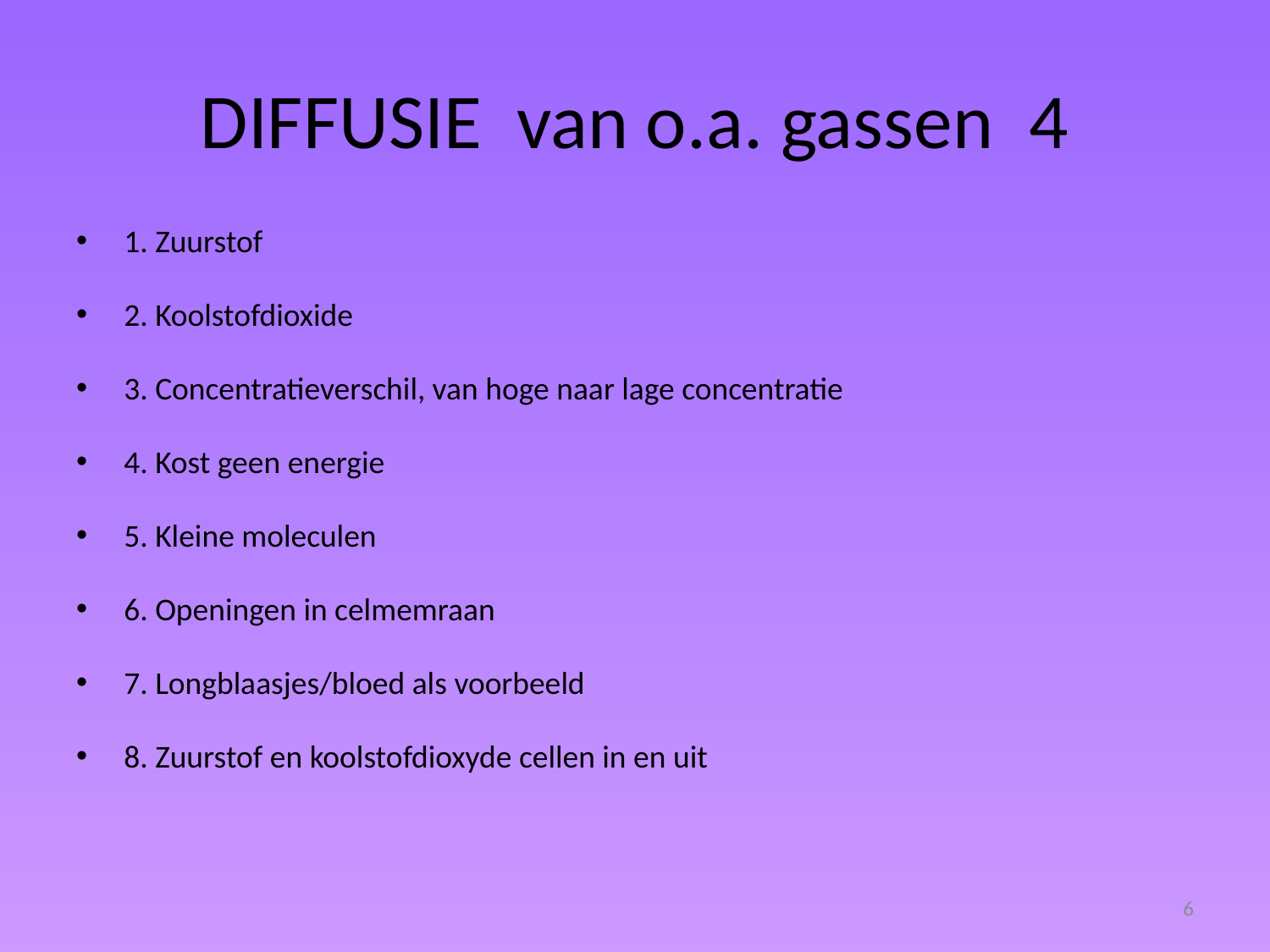

# DIFFUSIE  van o.a. gassen  4
1. Zuurstof

2. Koolstofdioxide

3. Concentratieverschil, van hoge naar lage concentratie

4. Kost geen energie

5. Kleine moleculen

6. Openingen in celmemraan

7. Longblaasjes/bloed als voorbeeld

8. Zuurstof en koolstofdioxyde cellen in en uit

6